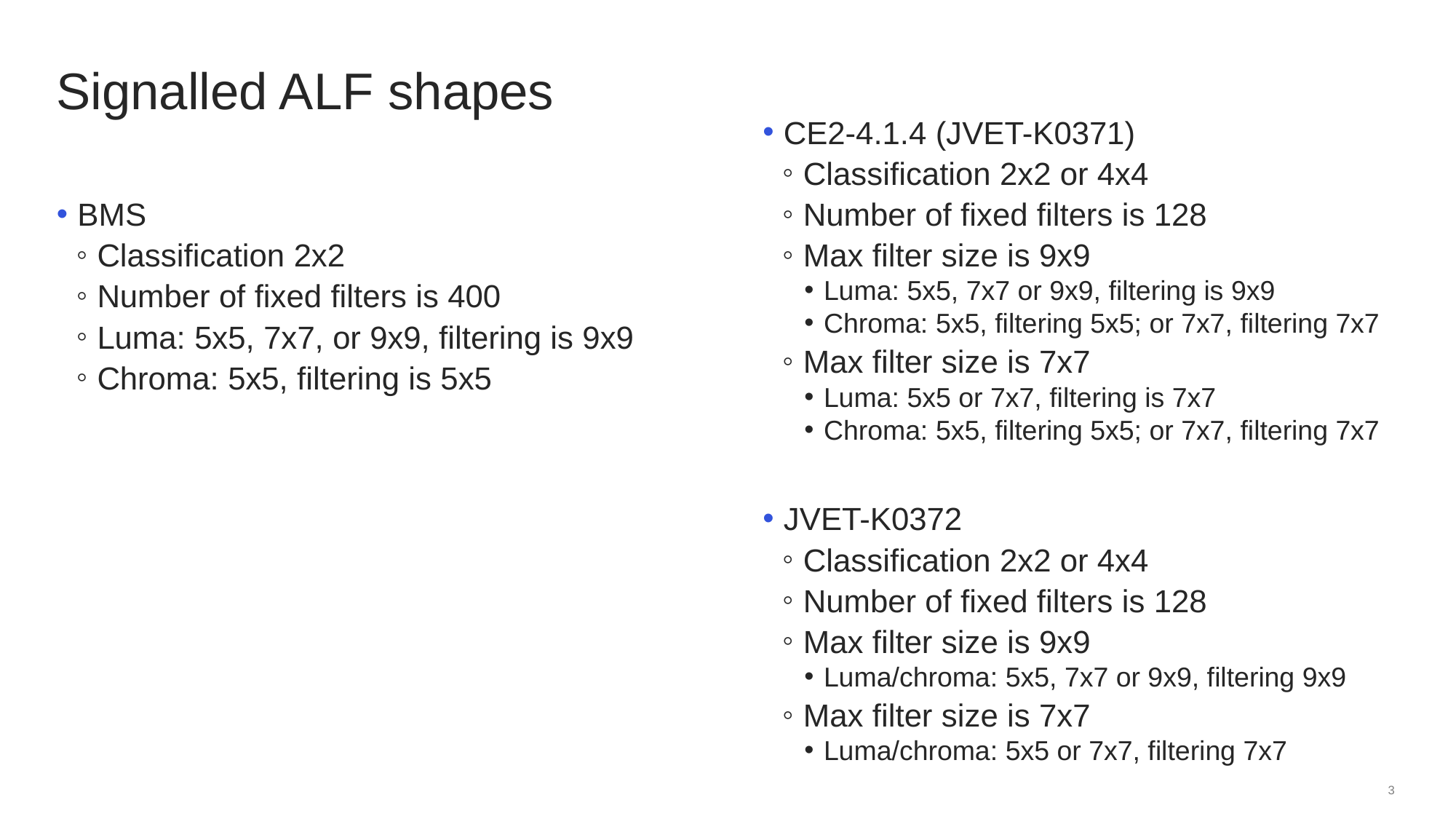

# Signalled ALF shapes
CE2-4.1.4 (JVET-K0371)
Classification 2x2 or 4x4
Number of fixed filters is 128
Max filter size is 9x9
Luma: 5x5, 7x7 or 9x9, filtering is 9x9
Chroma: 5x5, filtering 5x5; or 7x7, filtering 7x7
Max filter size is 7x7
Luma: 5x5 or 7x7, filtering is 7x7
Chroma: 5x5, filtering 5x5; or 7x7, filtering 7x7

JVET-K0372
Classification 2x2 or 4x4
Number of fixed filters is 128
Max filter size is 9x9
Luma/chroma: 5x5, 7x7 or 9x9, filtering 9x9
Max filter size is 7x7
Luma/chroma: 5x5 or 7x7, filtering 7x7

BMS
Classification 2x2
Number of fixed filters is 400
Luma: 5x5, 7x7, or 9x9, filtering is 9x9
Chroma: 5x5, filtering is 5x5